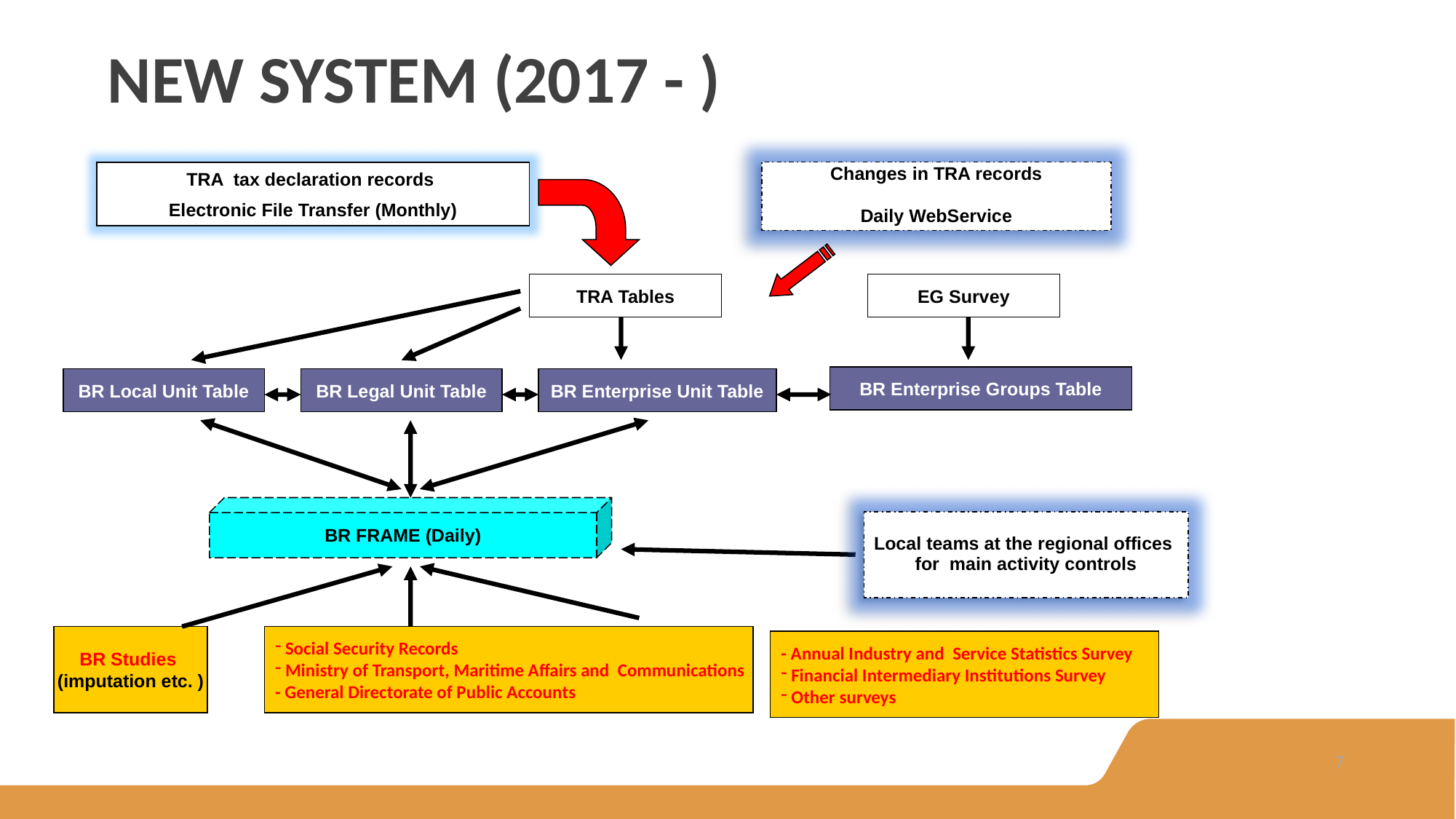

# new system (2017 - )
Changes in TRA records

Daily WebService
TRA  tax declaration records
Electronic File Transfer (Monthly)

TRA Tables
EG Survey

BR Enterprise Groups Table
BR Legal Unit Table
BR Enterprise Unit Table

BR FRAME (Daily)

 Social Security Records
 Ministry of Transport, Maritime Affairs and  Communications
- General Directorate of Public Accounts
- Annual Industry and  Service Statistics Survey
 Financial Intermediary Institutions Survey
 Other surveys
BR Local Unit Table
BR Studies
(imputation etc. )

Local teams at the regional offices
for  main activity controls
7